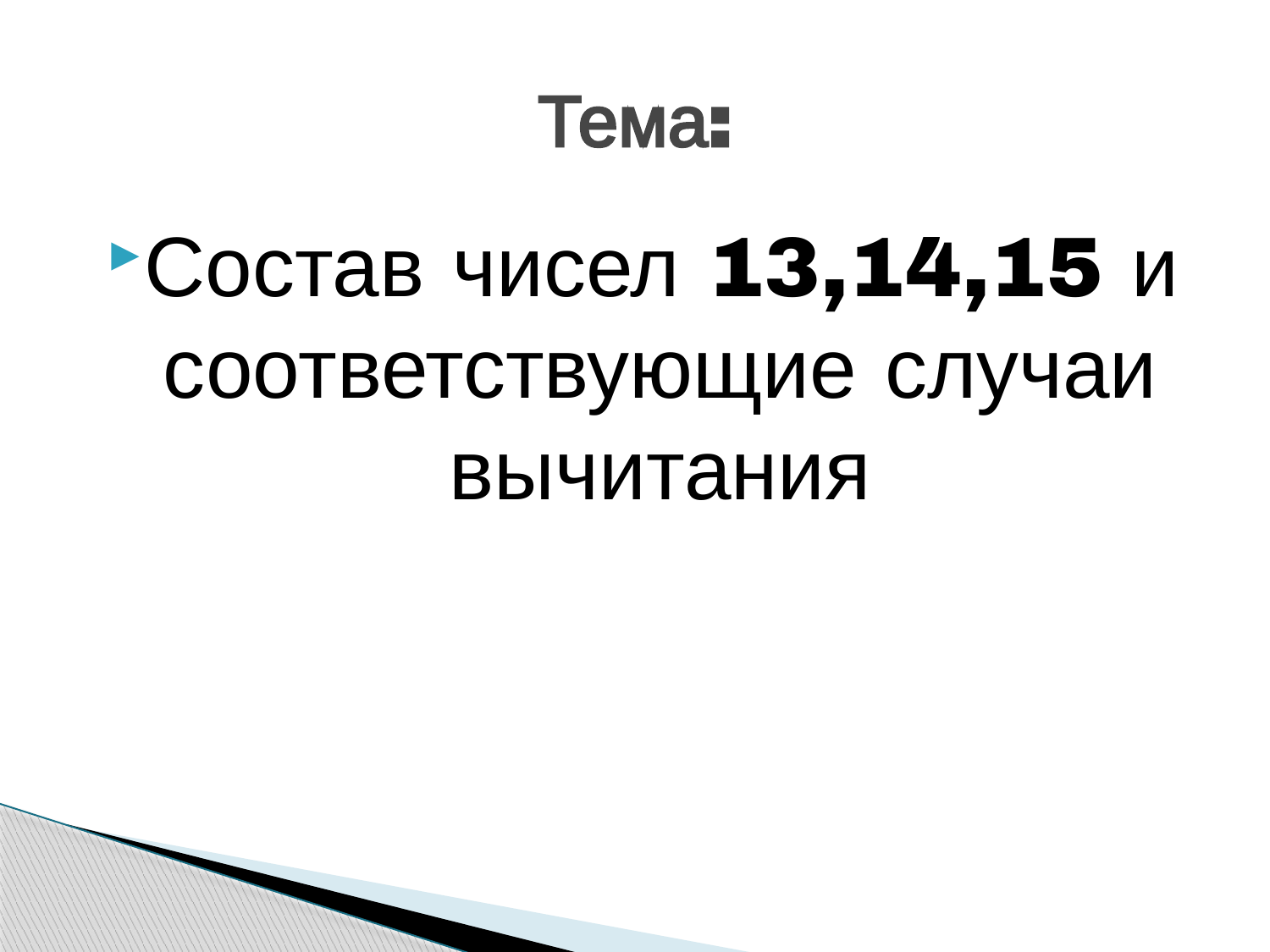

# Тема:
Состав чисел 13,14,15 и соответствующие случаи вычитания